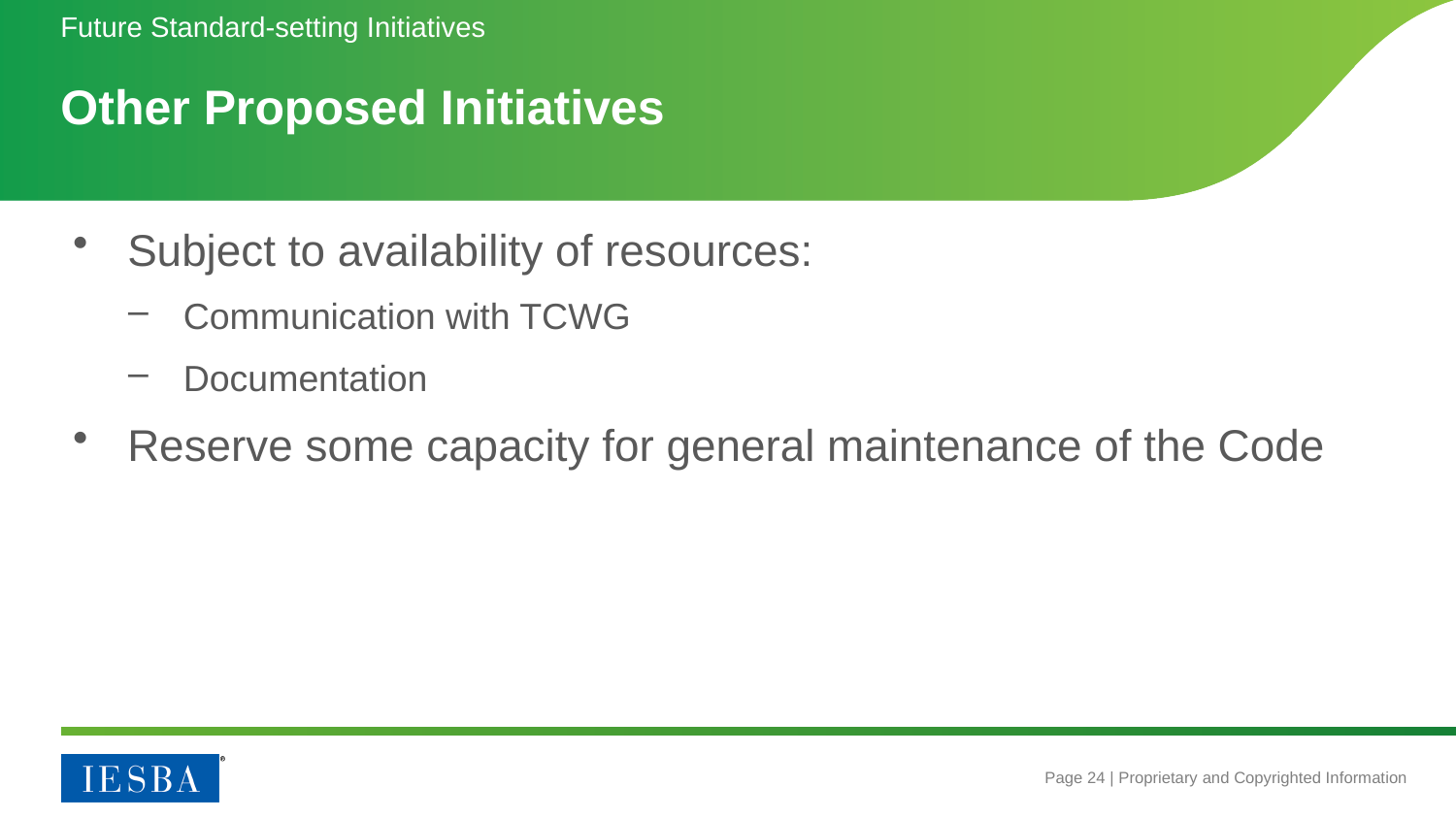

Future Standard-setting Initiatives
# Other Proposed Initiatives
Subject to availability of resources:
Communication with TCWG
Documentation
Reserve some capacity for general maintenance of the Code